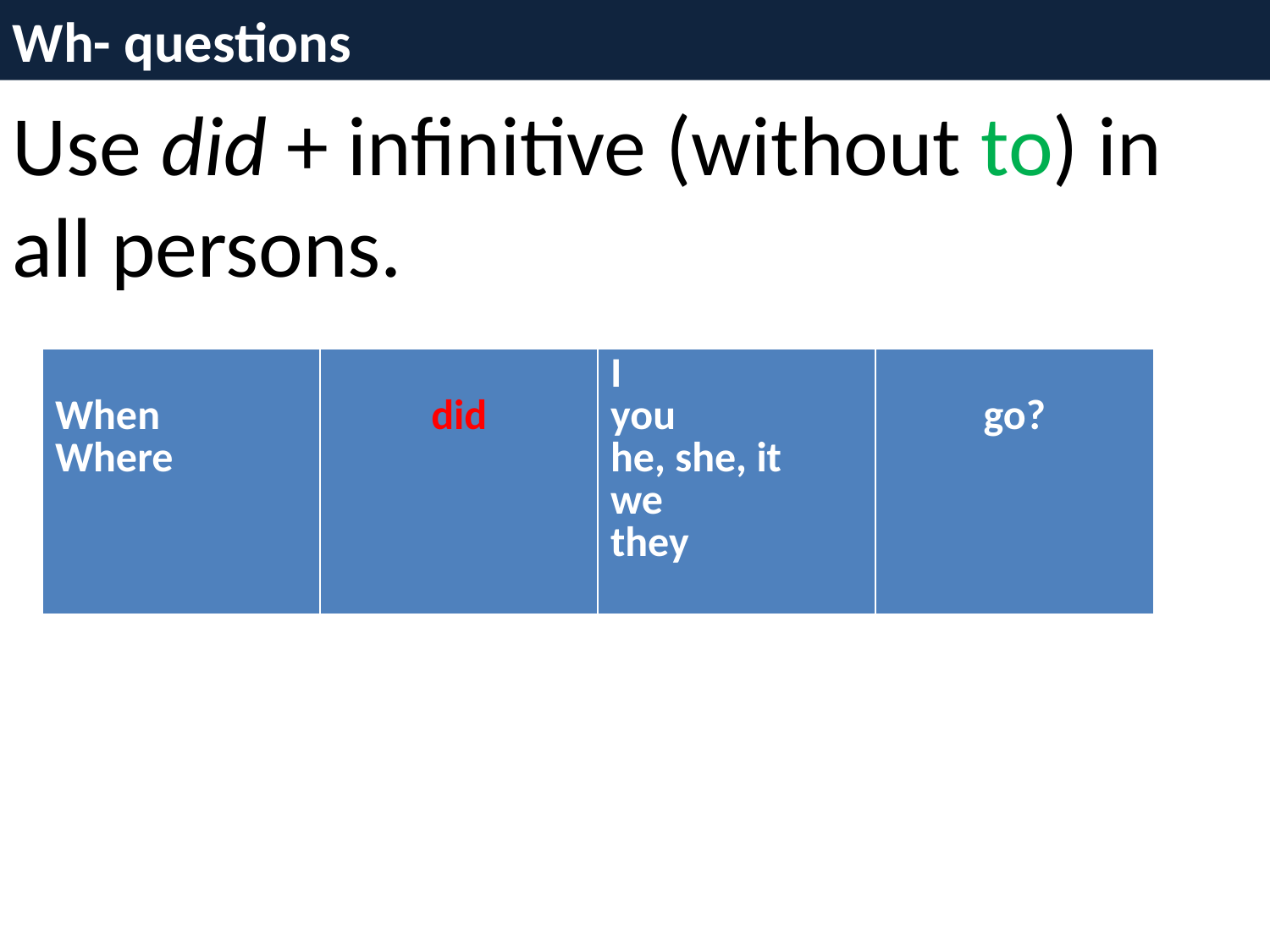

Wh- questions
Use did + infinitive (without to) in all persons.
| When Where | did | I you he, she, it we they | go? |
| --- | --- | --- | --- |